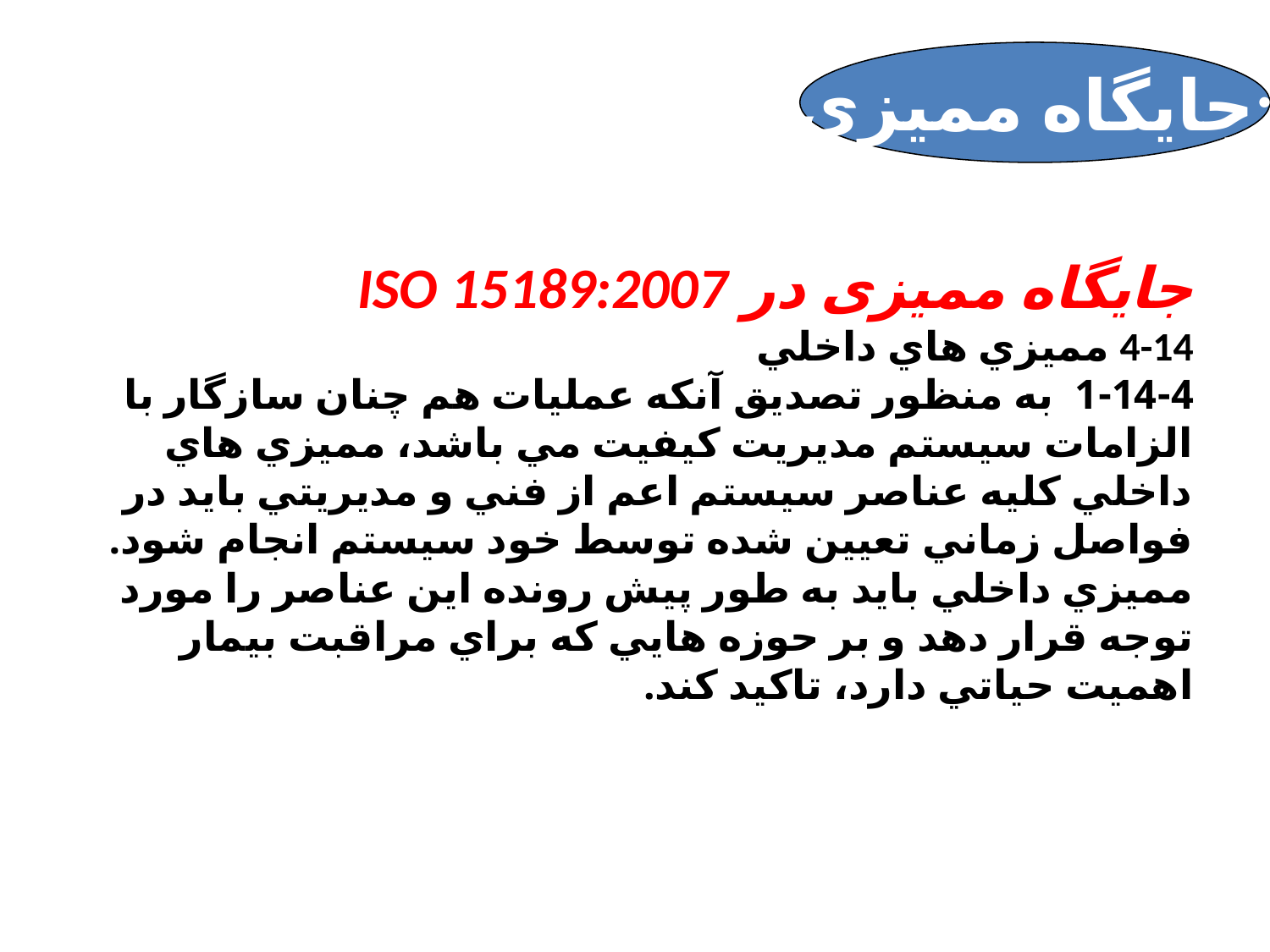

# جایگاه ممیزی در ISO 15189:2007 4-14 مميزي هاي داخلي 4-14-1  به منظور تصديق آنكه عمليات هم چنان سازگار با الزامات سيستم مديريت كيفيت مي باشد، مميزي هاي داخلي كليه عناصر سيستم اعم از فني و مديريتي بايد در فواصل زماني تعيين شده توسط خود سيستم انجام شود. مميزي داخلي بايد به طور پيش رونده اين عناصر را مورد توجه قرار دهد و بر حوزه هايي كه براي مراقبت بيمار اهميت حياتي دارد، تاكيد كند.
جایگاه ممیزی: